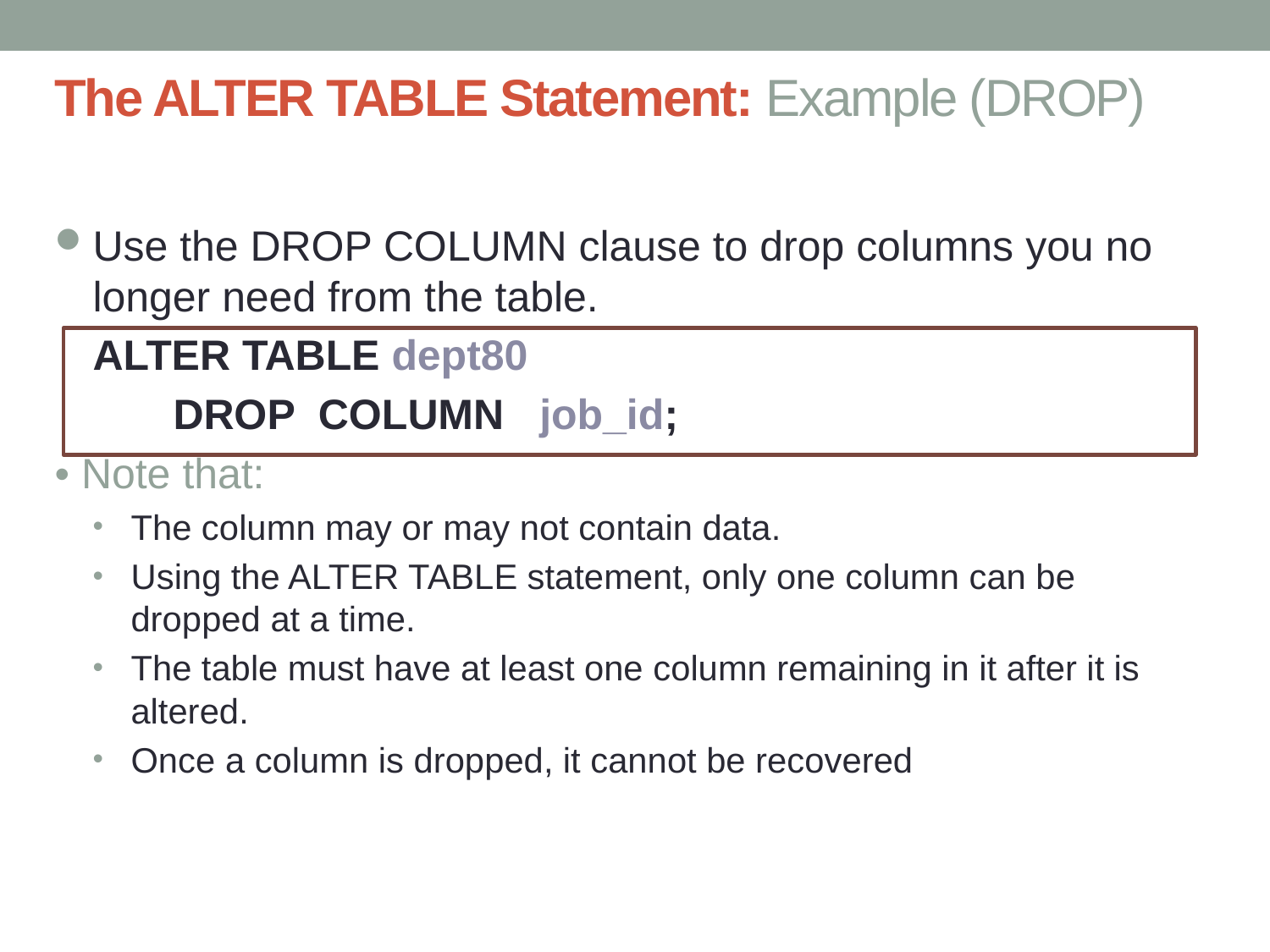

# The ALTER TABLE Statement: Example (DROP)
Use the DROP COLUMN clause to drop columns you no longer need from the table.
	ALTER TABLE dept80
          DROP  COLUMN   job_id;
• Note that:
The column may or may not contain data.
Using the ALTER TABLE statement, only one column can be dropped at a time.
The table must have at least one column remaining in it after it is altered.
Once a column is dropped, it cannot be recovered